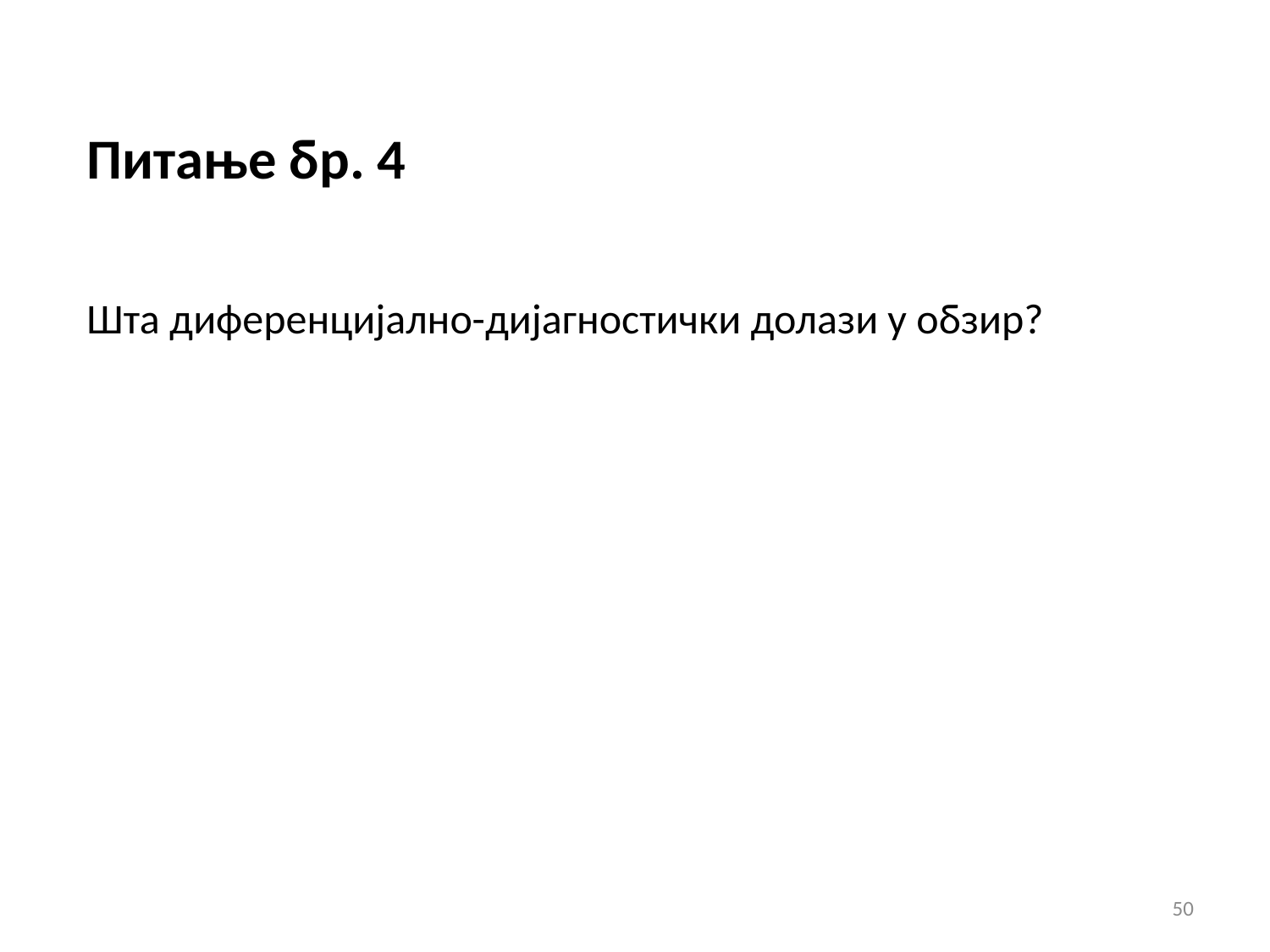

Питање бр. 4

Шта диференцијално-дијагностички долази у обзир?
50